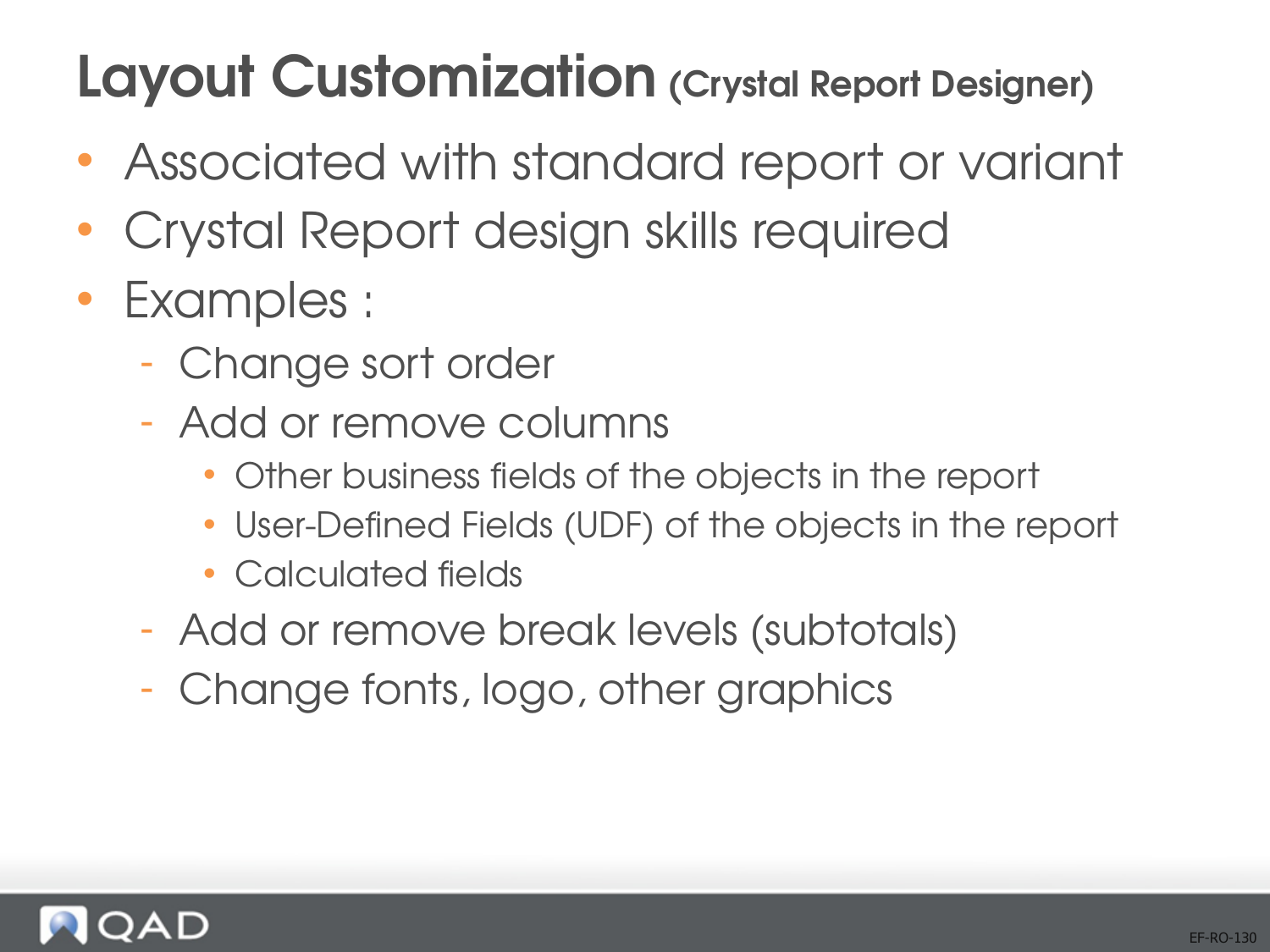

# Layout Customization (Crystal Report Designer)
Associated with standard report or variant
Crystal Report design skills required
Examples :
Change sort order
Add or remove columns
Other business fields of the objects in the report
User-Defined Fields (UDF) of the objects in the report
Calculated fields
Add or remove break levels (subtotals)
Change fonts, logo, other graphics

EF-RO-130